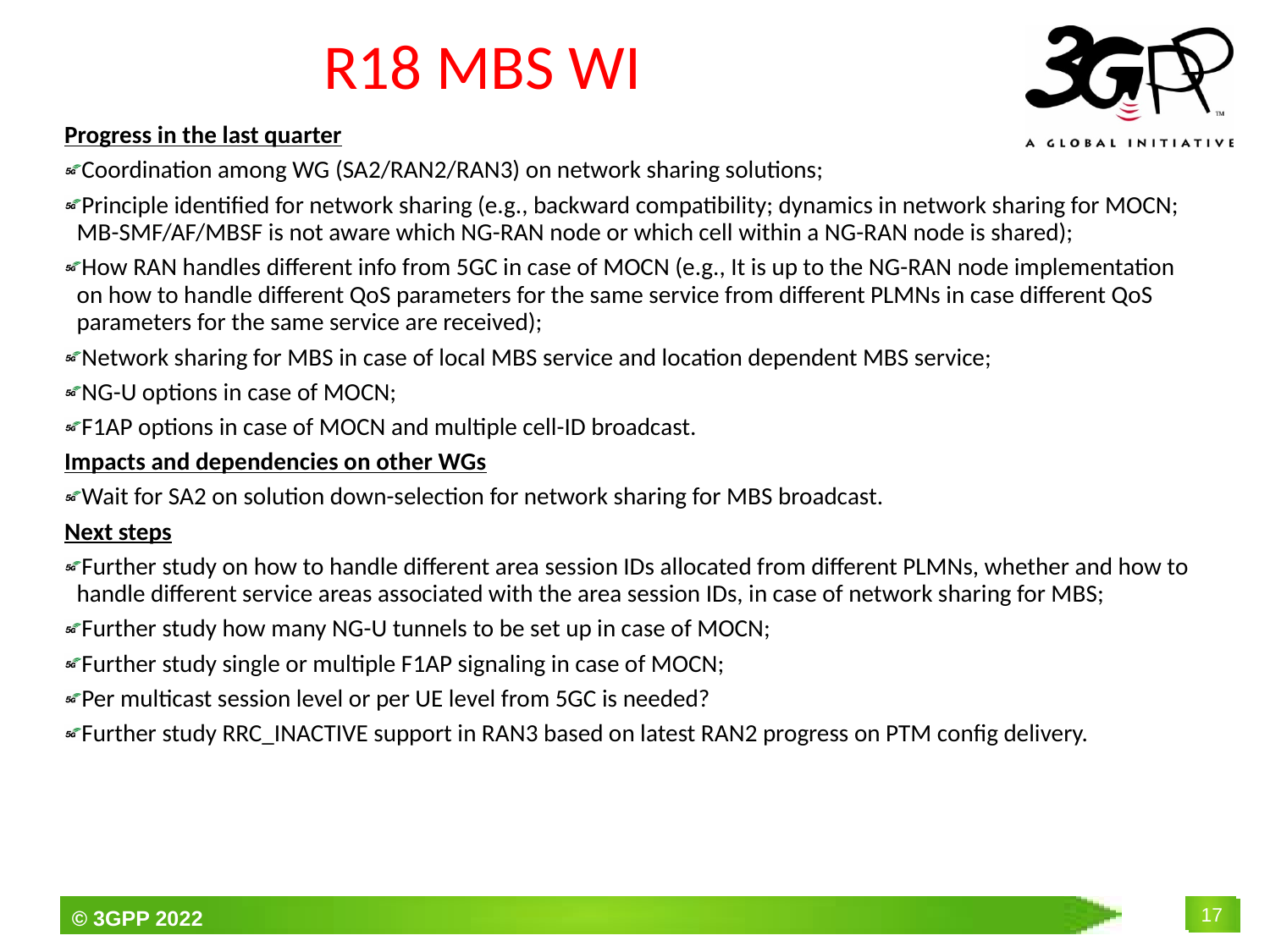

# R18 MBS WI
Progress in the last quarter
Coordination among WG (SA2/RAN2/RAN3) on network sharing solutions;
Principle identified for network sharing (e.g., backward compatibility; dynamics in network sharing for MOCN; MB-SMF/AF/MBSF is not aware which NG-RAN node or which cell within a NG-RAN node is shared);
How RAN handles different info from 5GC in case of MOCN (e.g., It is up to the NG-RAN node implementation on how to handle different QoS parameters for the same service from different PLMNs in case different QoS parameters for the same service are received);
Network sharing for MBS in case of local MBS service and location dependent MBS service;
NG-U options in case of MOCN;
F1AP options in case of MOCN and multiple cell-ID broadcast.
Impacts and dependencies on other WGs
Wait for SA2 on solution down-selection for network sharing for MBS broadcast.
Next steps
Further study on how to handle different area session IDs allocated from different PLMNs, whether and how to handle different service areas associated with the area session IDs, in case of network sharing for MBS;
Further study how many NG-U tunnels to be set up in case of MOCN;
Further study single or multiple F1AP signaling in case of MOCN;
Per multicast session level or per UE level from 5GC is needed?
Further study RRC_INACTIVE support in RAN3 based on latest RAN2 progress on PTM config delivery.

17